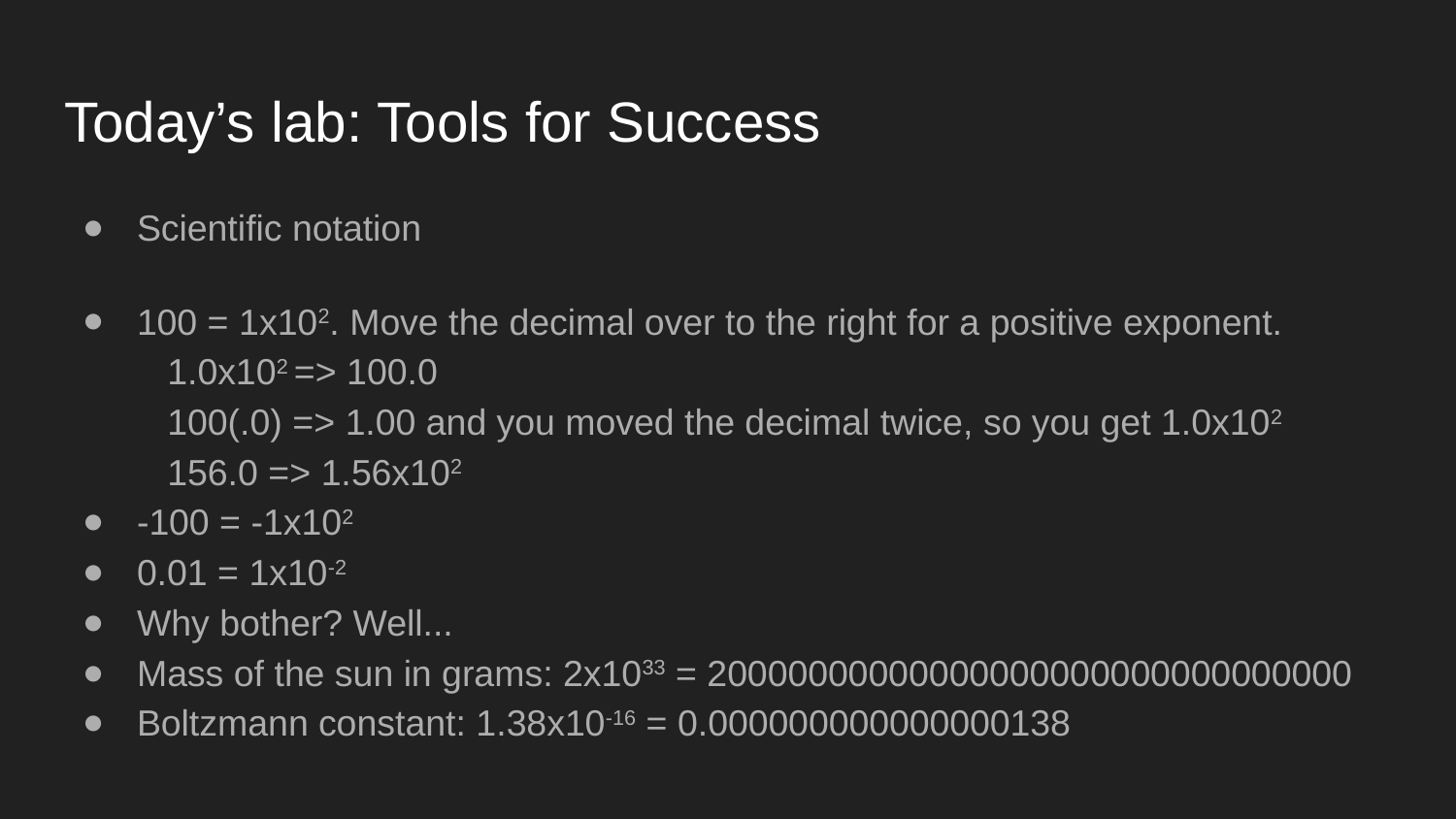

# Today’s lab: Tools for Success
Scientific notation
100 = 1x102. Move the decimal over to the right for a positive exponent.
   1.0x102 => 100.0
   100(.0) => 1.00 and you moved the decimal twice, so you get 1.0x102
   156.0 => 1.56x102
-100 = -1x102
0.01 = 1x10-2
Why bother? Well...
Mass of the sun in grams: 2x1033 = 20000000000000000000000000000000
Boltzmann constant: 1.38x10-16 = 0.000000000000000138